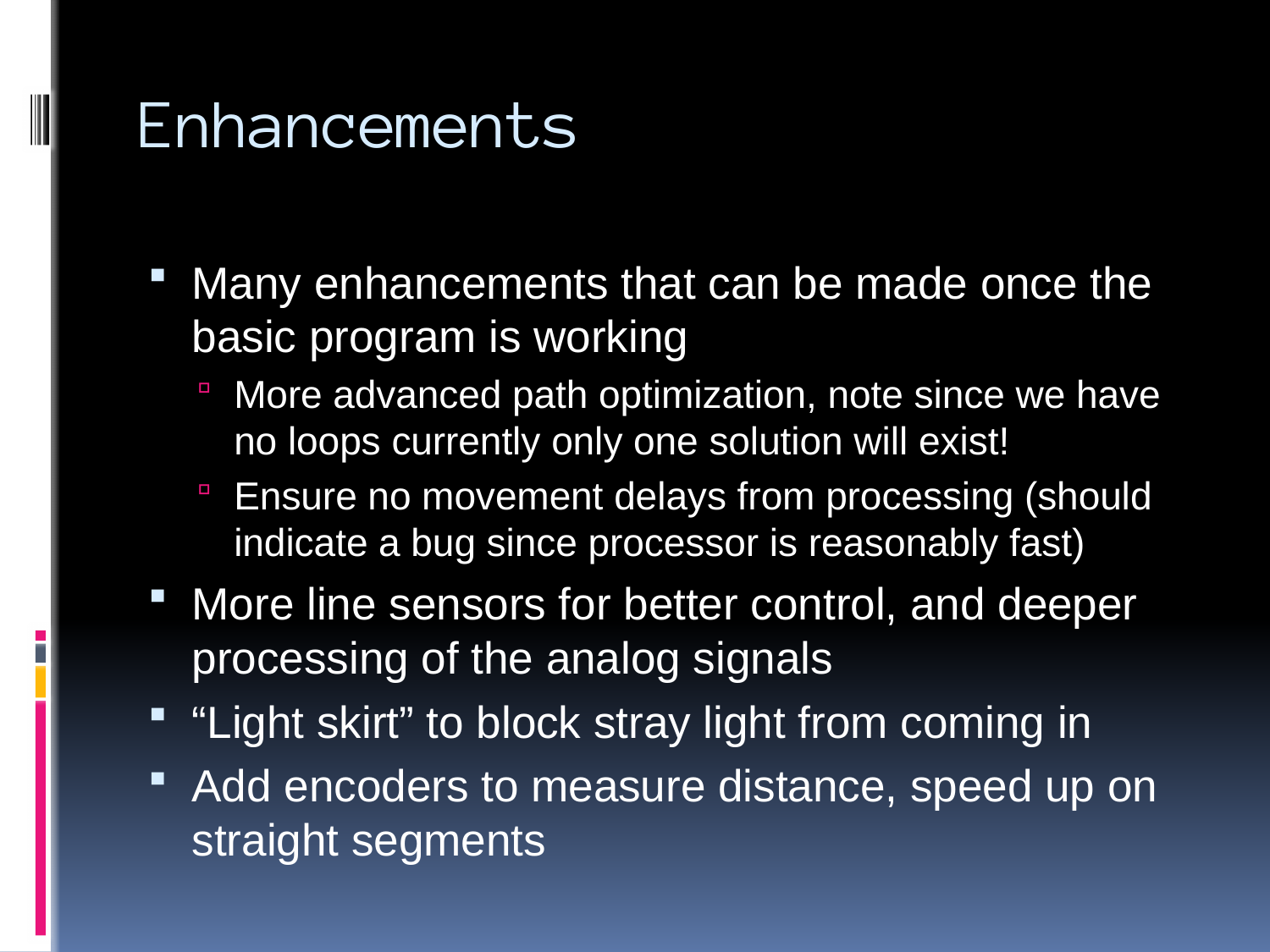

# Enhancements
Many enhancements that can be made once the basic program is working
More advanced path optimization, note since we have no loops currently only one solution will exist!
Ensure no movement delays from processing (should indicate a bug since processor is reasonably fast)
More line sensors for better control, and deeper processing of the analog signals
“Light skirt” to block stray light from coming in
Add encoders to measure distance, speed up on straight segments